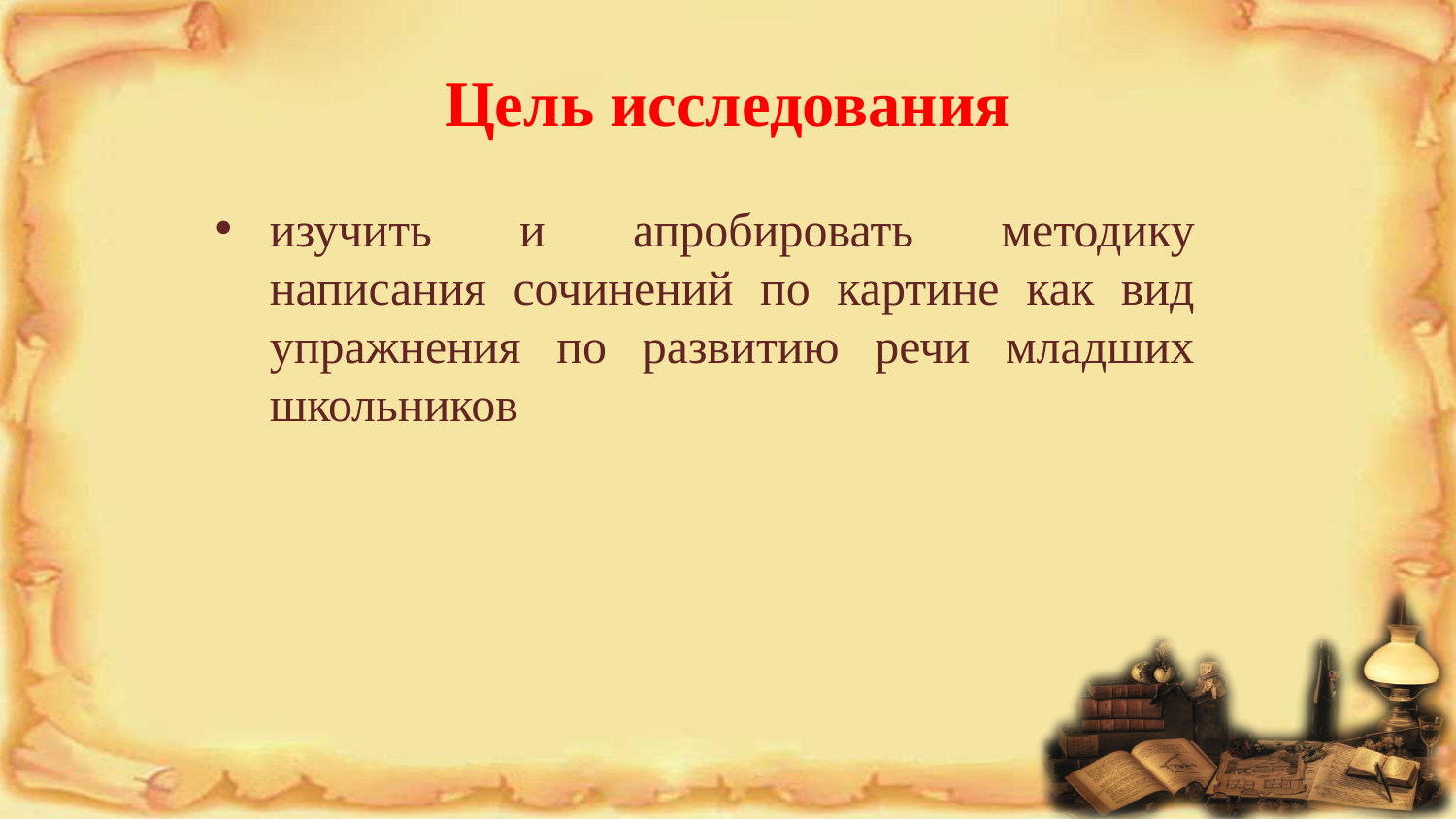

# Цель исследования
изучить и апробировать методику написания сочинений по картине как вид упражнения по развитию речи младших школьников